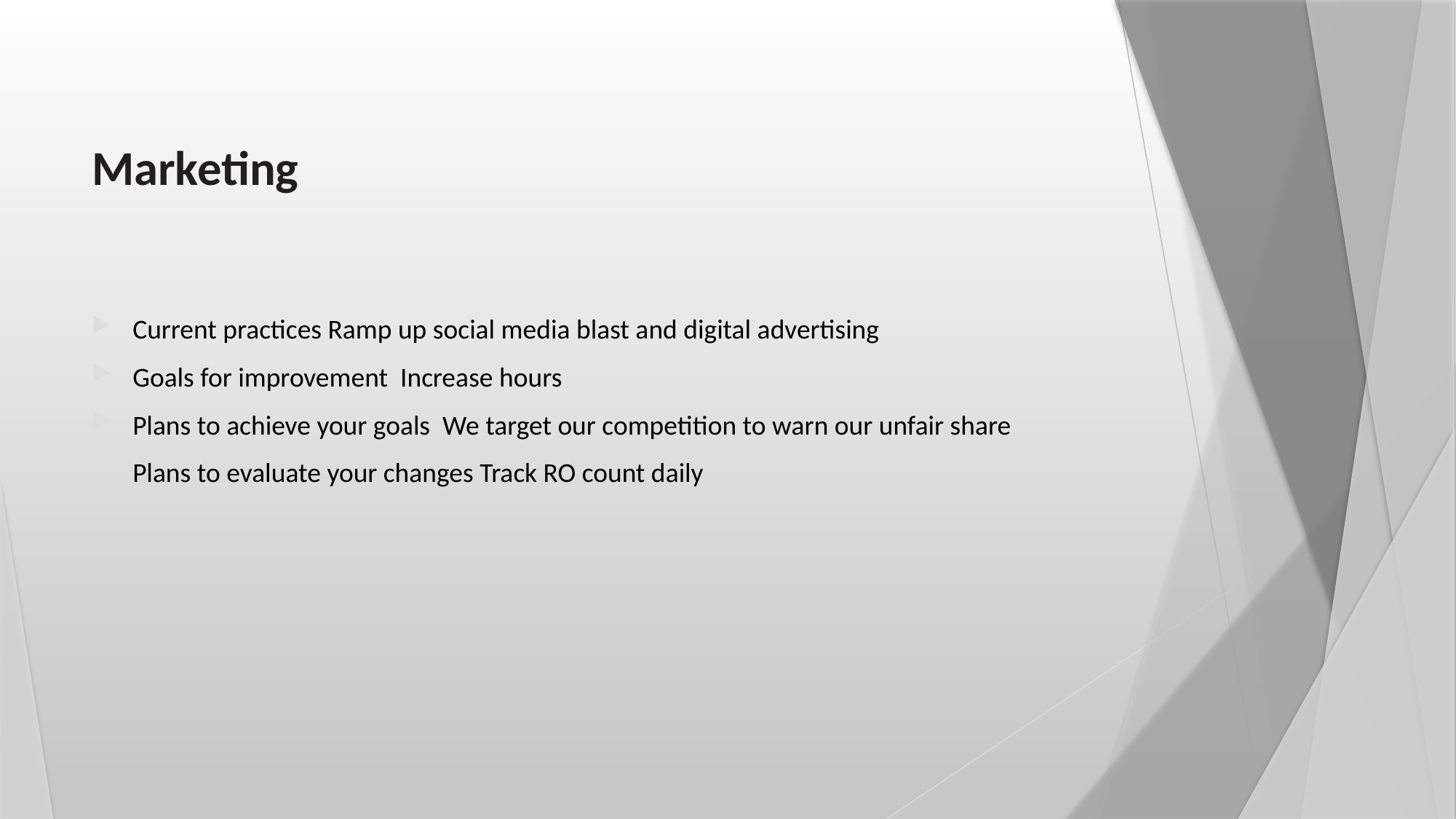

# Marketing

Current practices Ramp up social media blast and digital advertising
Goals for improvement  Increase hours
Plans to achieve your goals  We target our competition to warn our unfair share
Plans to evaluate your changes Track RO count daily